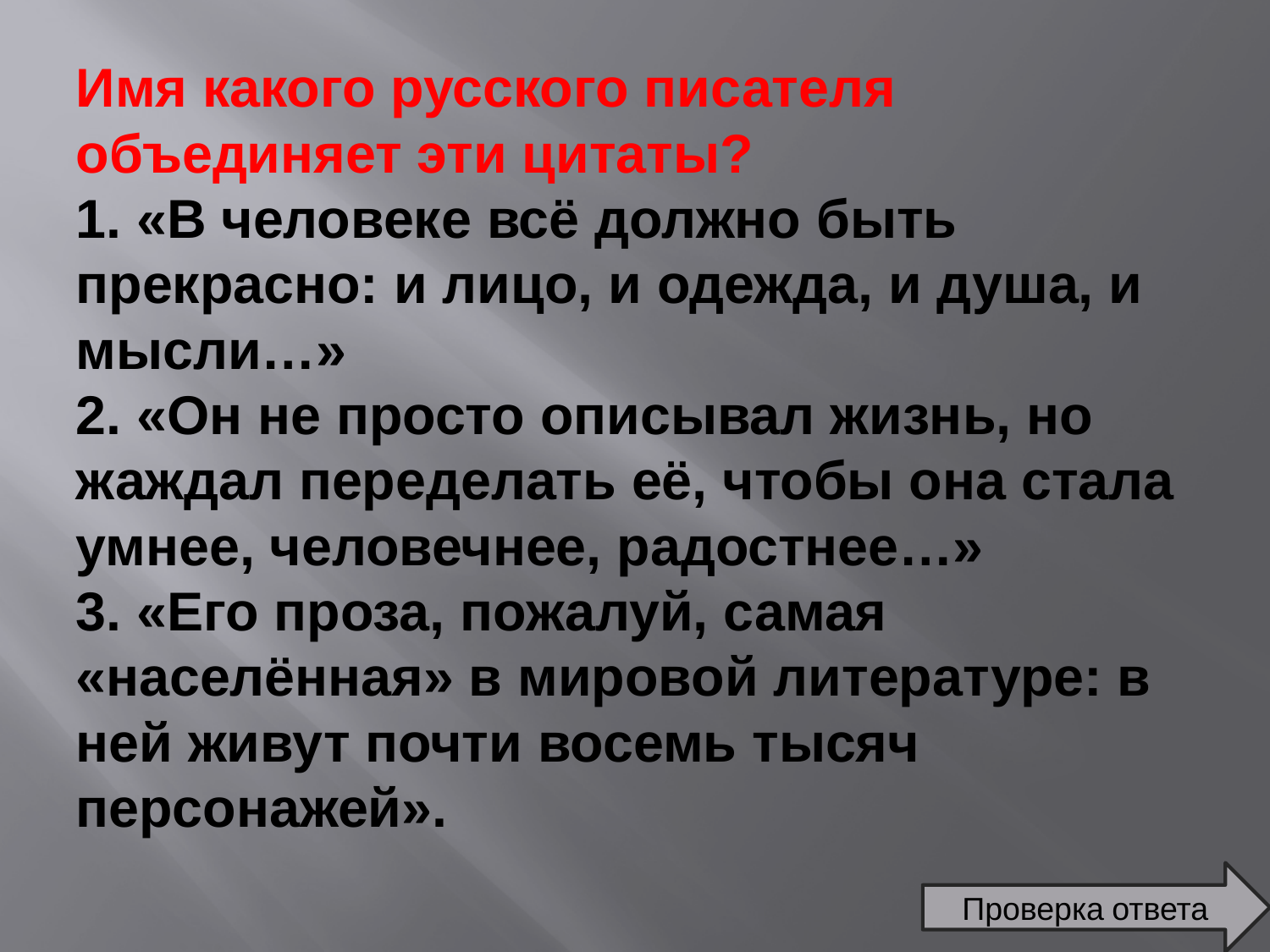

# Имя какого русского писателя объединяет эти цитаты? 1. «В человеке всё должно быть прекрасно: и лицо, и одежда, и душа, и мысли…» 2. «Он не просто описывал жизнь, но жаждал переделать её, чтобы она стала умнее, человечнее, радостнее…» 3. «Его проза, пожалуй, самая «населённая» в мировой литературе: в ней живут почти восемь тысяч персонажей».
Проверка ответа